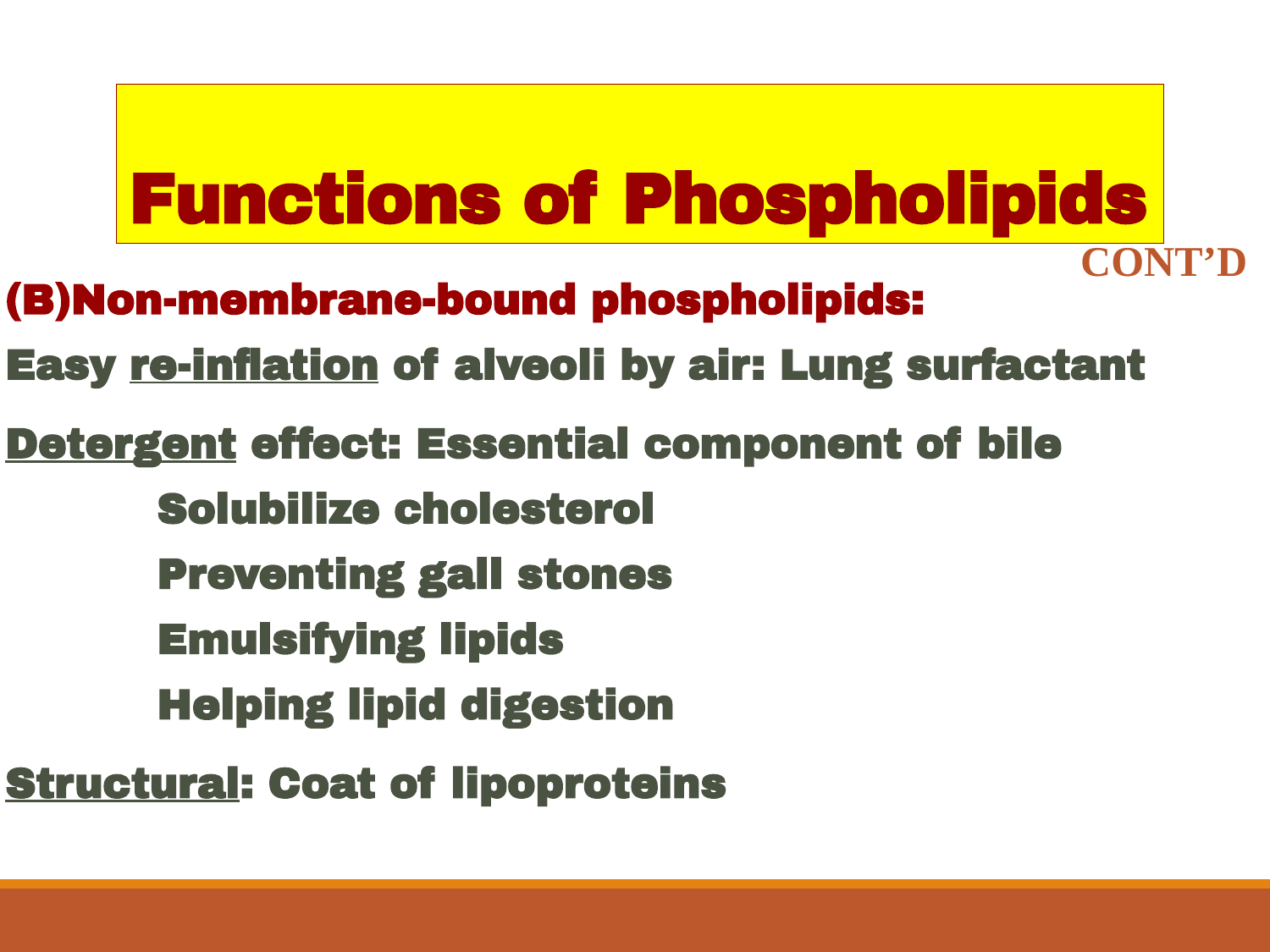

# Functions of Phospholipids
CONT’D
(B)Non-membrane-bound phospholipids:
Easy re-inflation of alveoli by air: Lung surfactant
Detergent effect: Essential component of bile
		Solubilize cholesterol
		Preventing gall stones
		Emulsifying lipids
		Helping lipid digestion
Structural: Coat of lipoproteins